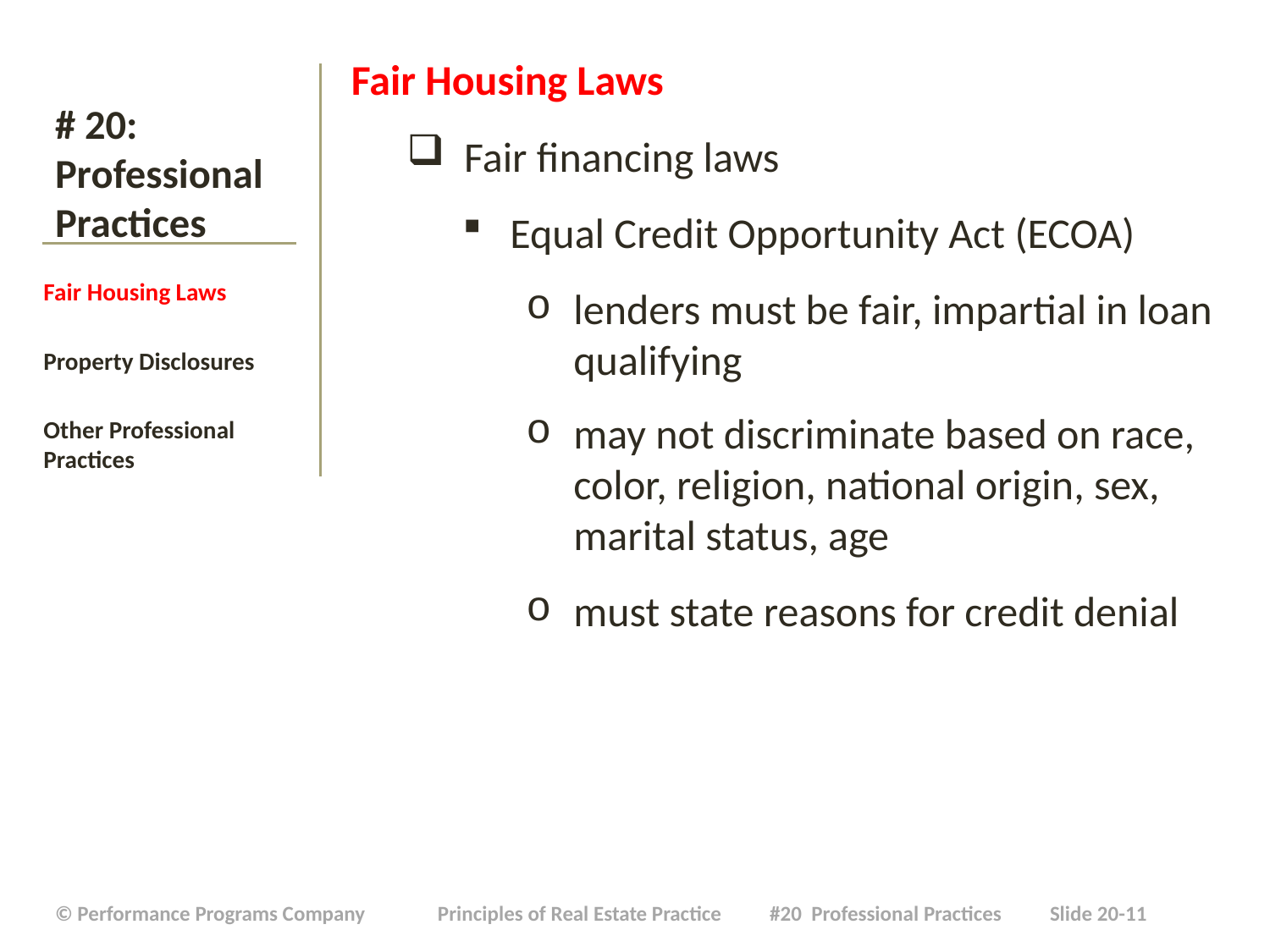

Fair Housing Laws

  Fair financing laws
Equal Credit Opportunity Act (ECOA)
lenders must be fair, impartial in loan qualifying
may not discriminate based on race, color, religion, national origin, sex, marital status, age
must state reasons for credit denial

# # 20: Professional Practices

Fair Housing Laws

Property Disclosures

Other Professional Practices

| © Performance Programs Company Principles of Real Estate Practice #20 Professional Practices Slide 20-11 |
| --- |